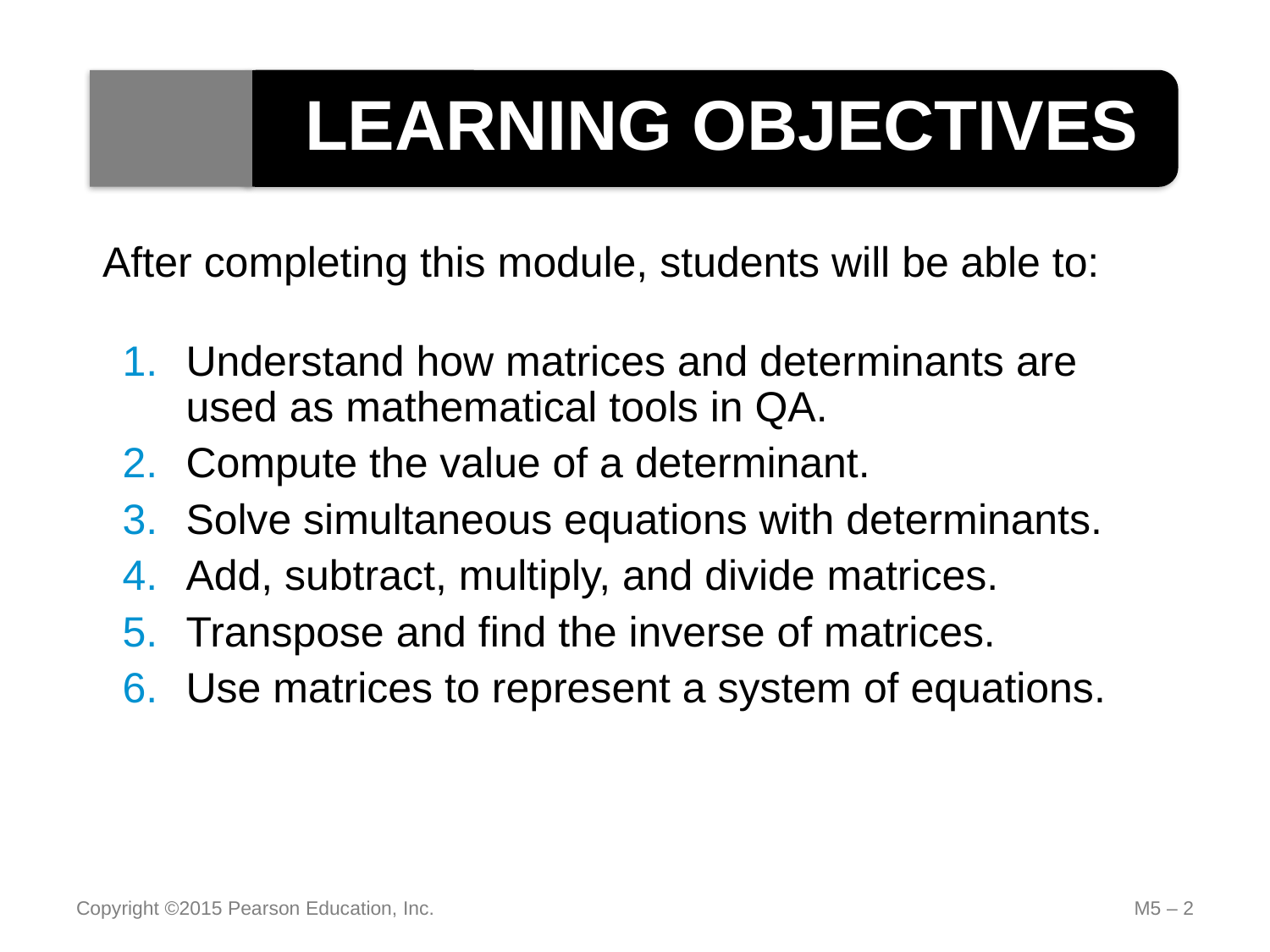

LEARNING OBJECTIVES
After completing this module, students will be able to:
Understand how matrices and determinants are used as mathematical tools in QA.
Compute the value of a determinant.
Solve simultaneous equations with determinants.
Add, subtract, multiply, and divide matrices.
Transpose and find the inverse of matrices.
Use matrices to represent a system of equations.
Copyright ©2015 Pearson Education, Inc.
M5 – 2